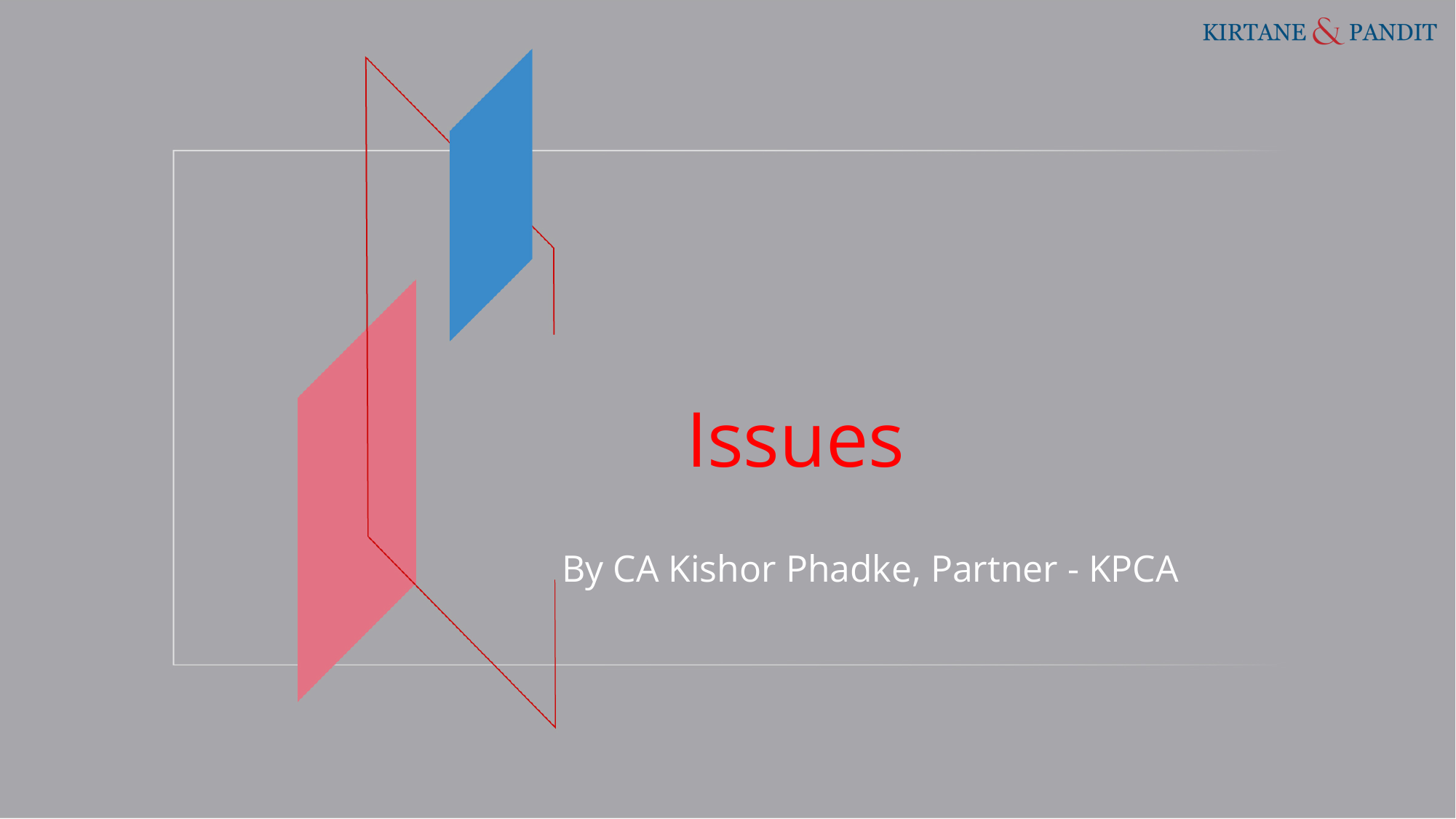

# Issues
By CA Kishor Phadke, Partner - KPCA